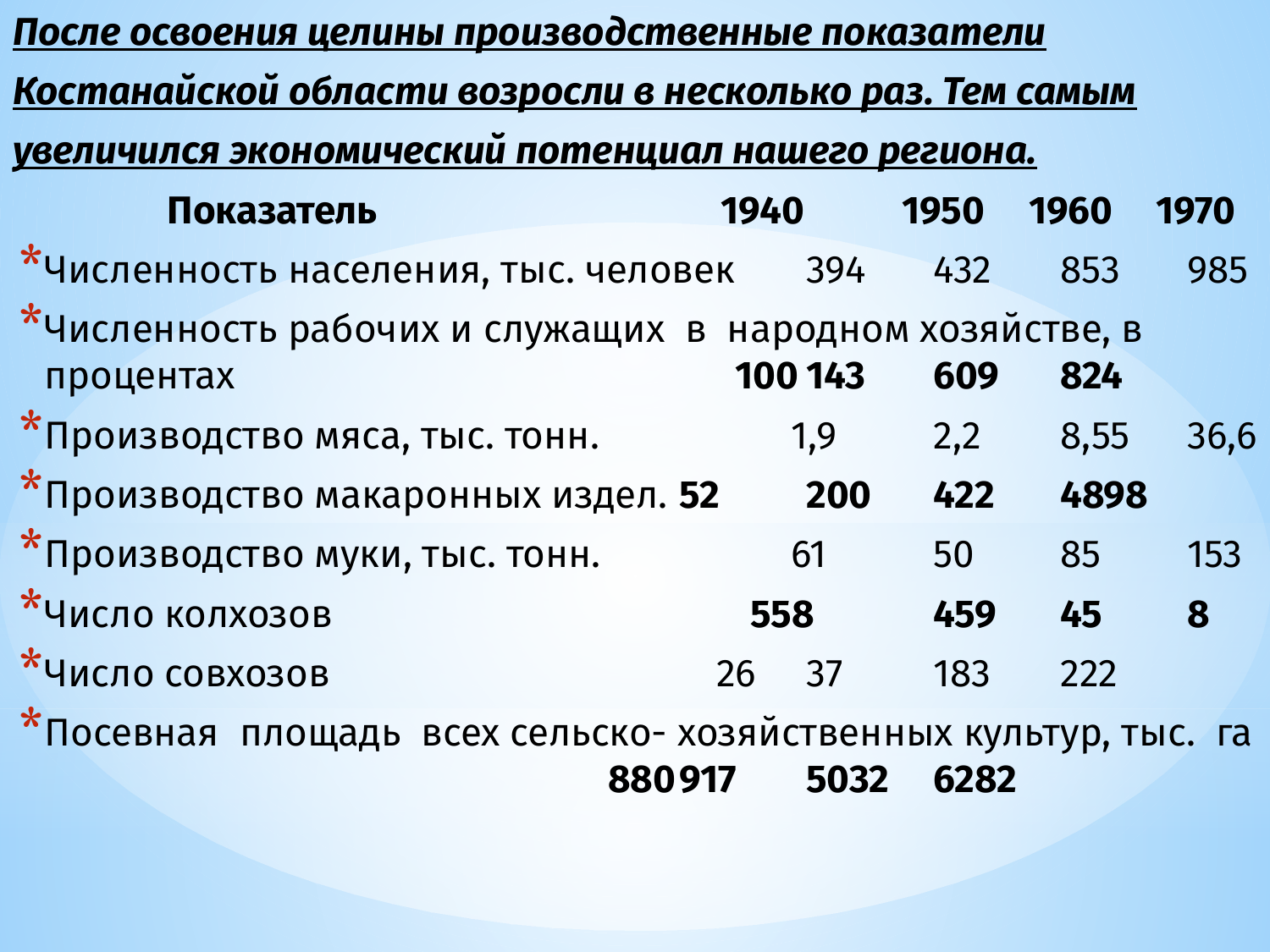

После освоения целины производственные показатели
Костанайской области возросли в несколько раз. Тем самым
увеличился экономический потенциал нашего региона.
                 Показатель  	                      1940	1950	1960	1970
Численность населения, тыс. человек	394	432	853	985
Численность рабочих и служащих  в  народном хозяйстве, в процентах	                                           100	143	609	824
Производство мяса, тыс. тонн.	           1,9	2,2	8,55	36,6
Производство макаронных издел.	52	200	422	4898
Производство муки, тыс. тонн.	           61	50	85	153
Число колхозов	                                558	459	45	8
Число совхозов                                      26	37	183	222
Посевная  площадь  всех сельско- хозяйственных культур, тыс.  га      	                                           880	917	5032	6282